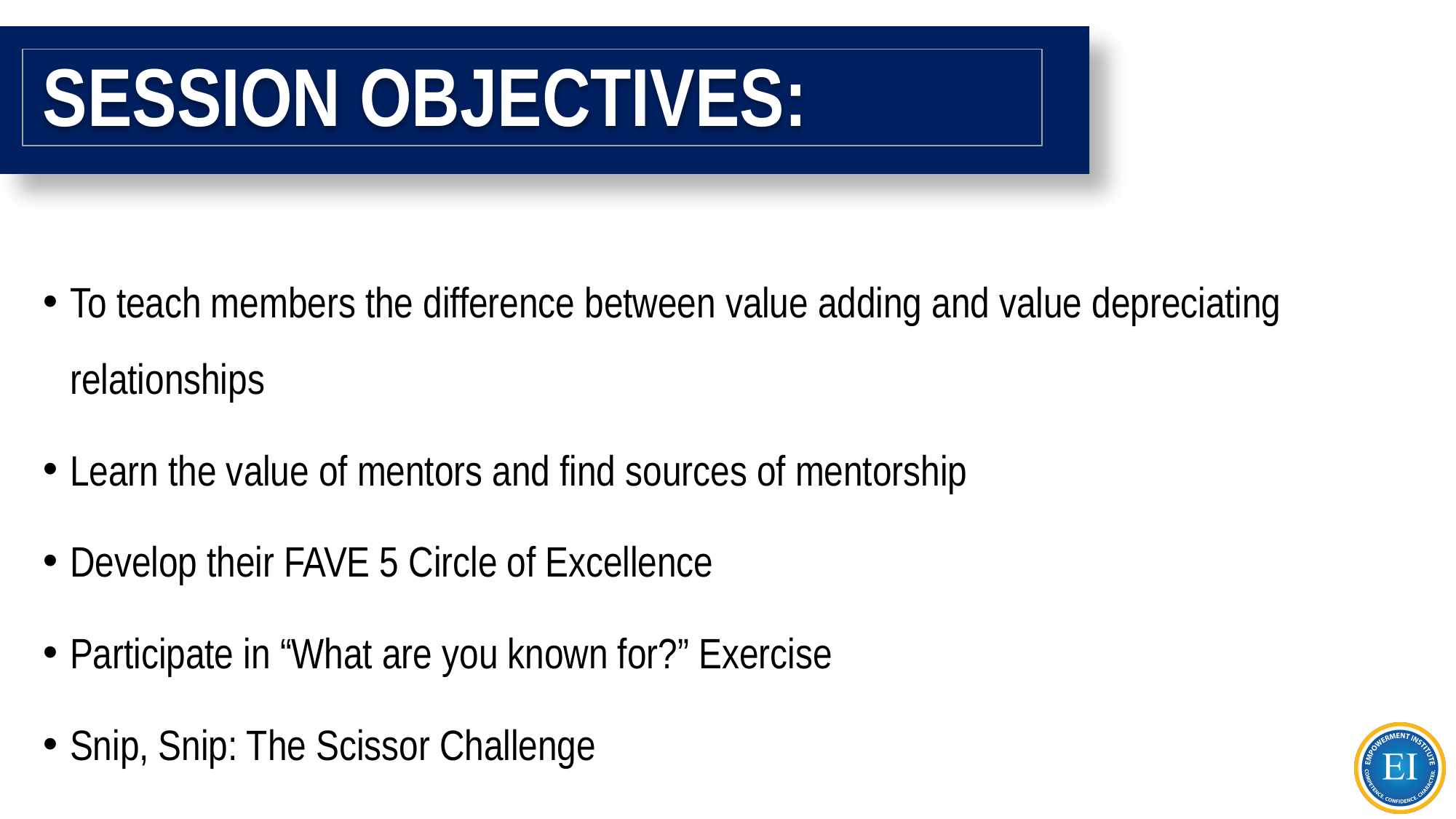

# SESSION OBJECTIVES:

To teach members the difference between value adding and value depreciating relationships
Learn the value of mentors and find sources of mentorship
Develop their FAVE 5 Circle of Excellence
Participate in “What are you known for?” Exercise
Snip, Snip: The Scissor Challenge